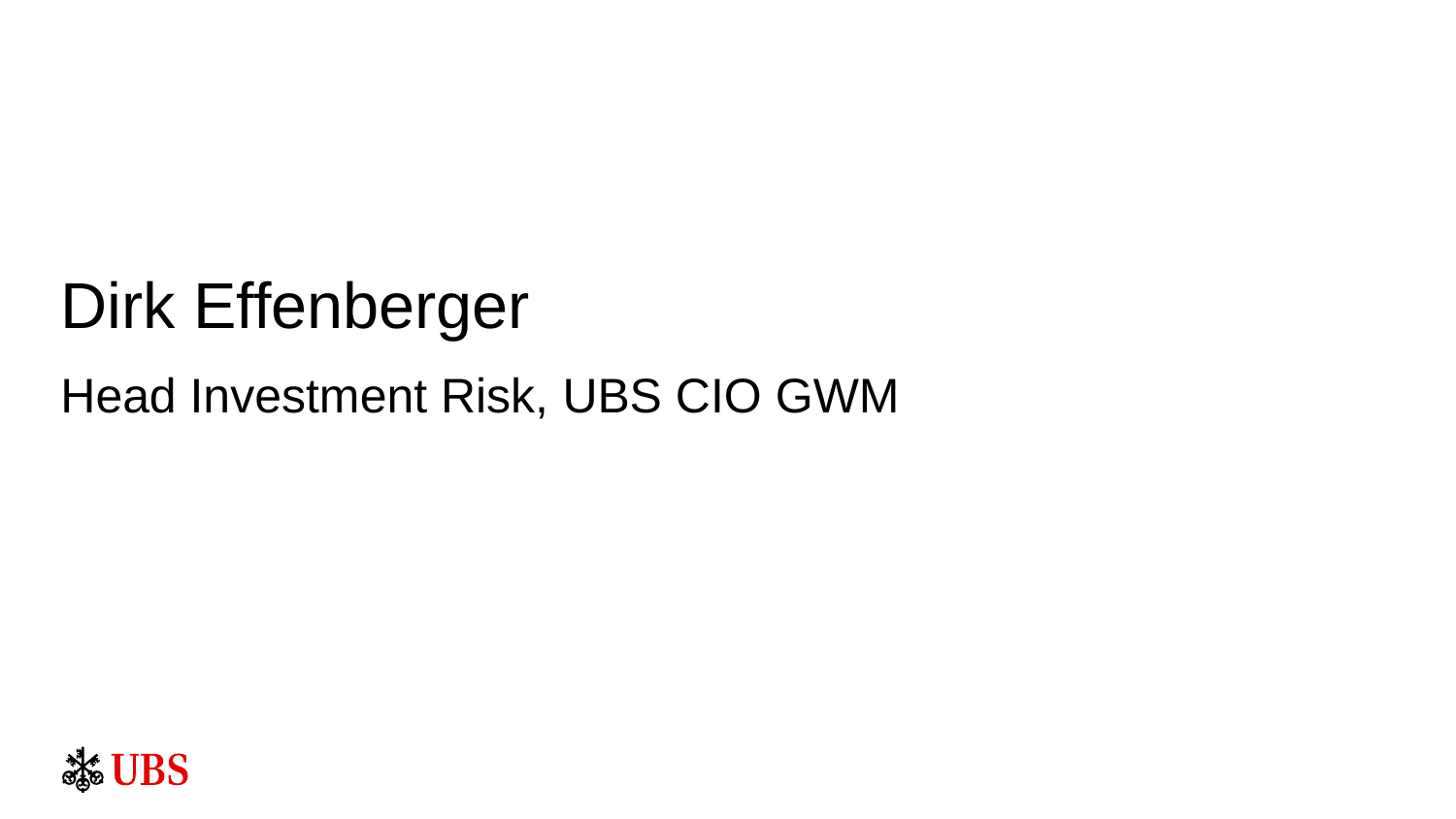

Dirk Effenberger
Head Investment Risk, UBS CIO GWM